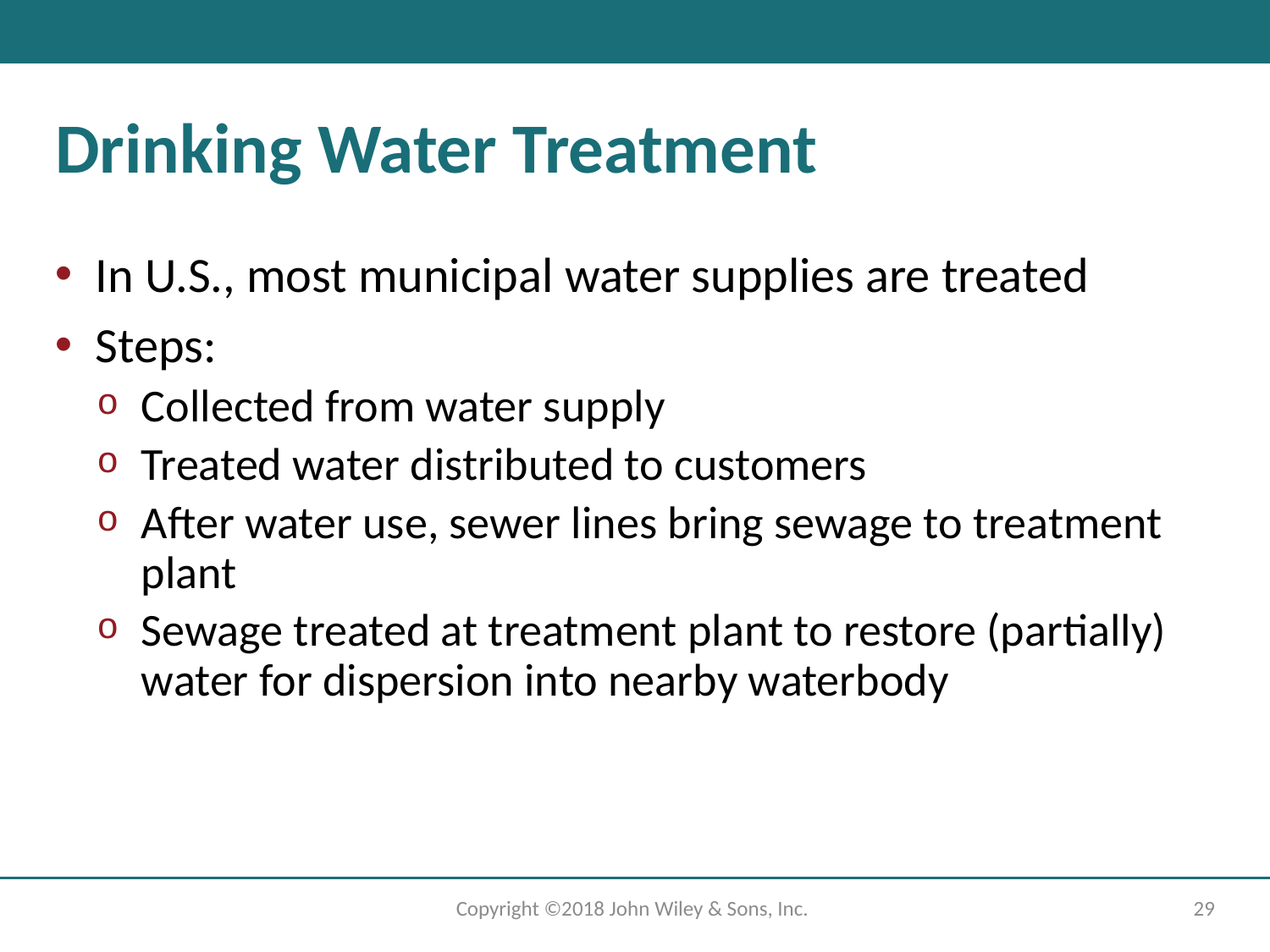

# Drinking Water Treatment
In U.S., most municipal water supplies are treated
Steps:
Collected from water supply
Treated water distributed to customers
After water use, sewer lines bring sewage to treatment plant
Sewage treated at treatment plant to restore (partially) water for dispersion into nearby waterbody
Copyright ©2018 John Wiley & Sons, Inc.
29